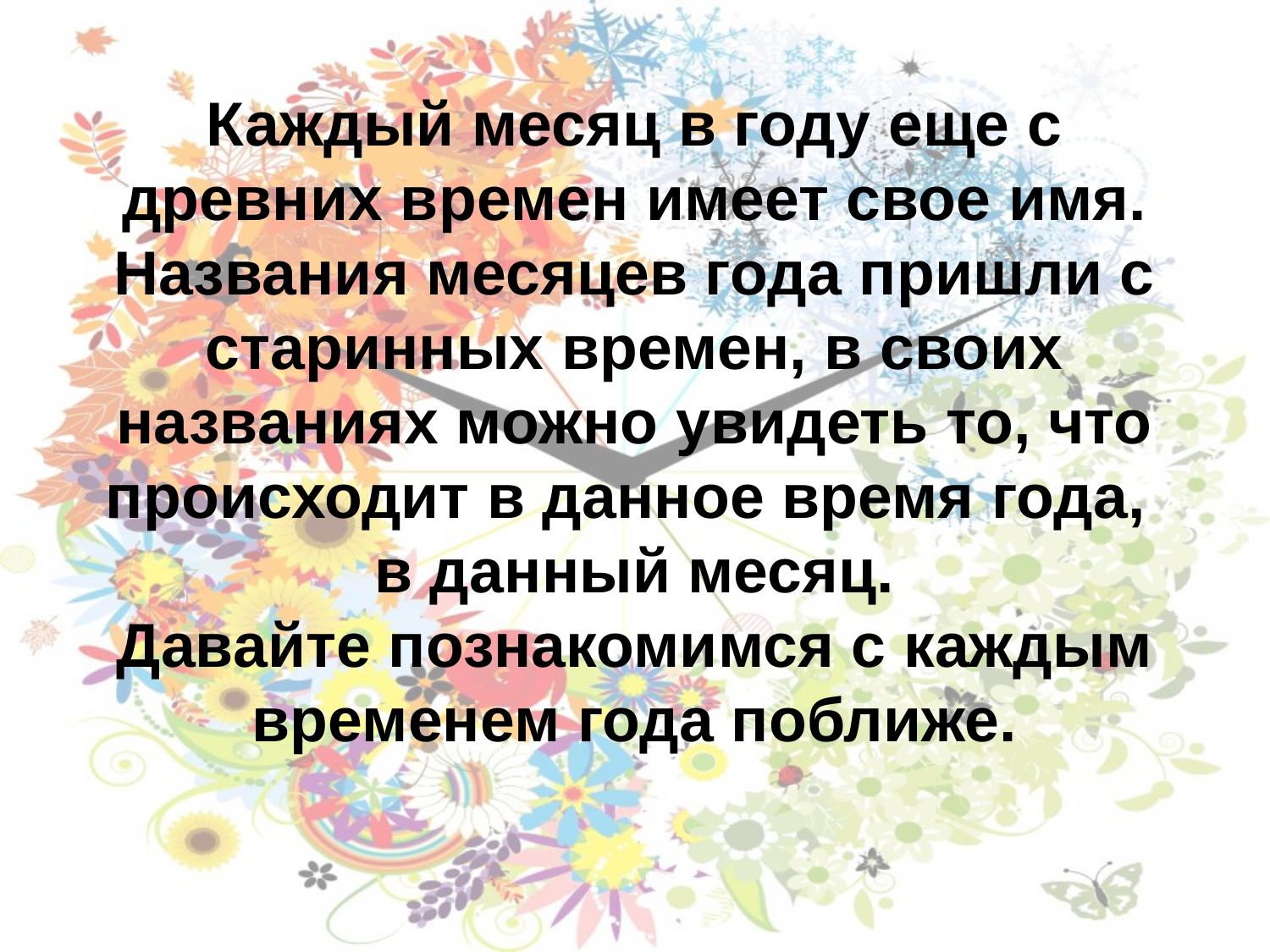

# Каждый месяц в году еще с древних времен имеет свое имя. Названия месяцев года пришли с старинных времен, в своих названиях можно увидеть то, что происходит в данное время года, в данный месяц. Давайте познакомимся с каждым временем года поближе.